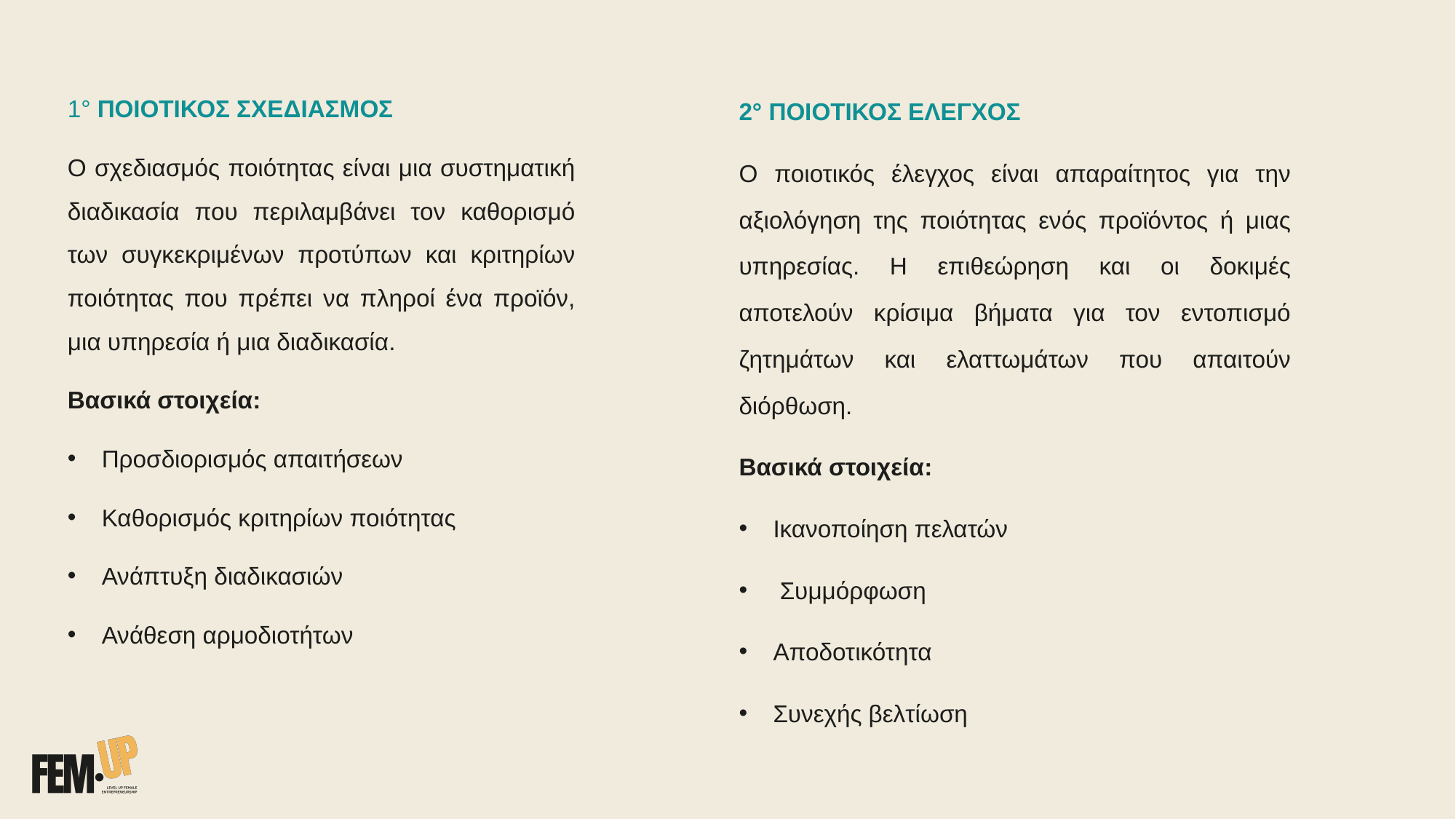

1° ΠΟΙΟΤΙΚΟΣ ΣΧΕΔΙΑΣΜΟΣ
Ο σχεδιασμός ποιότητας είναι μια συστηματική διαδικασία που περιλαμβάνει τον καθορισμό των συγκεκριμένων προτύπων και κριτηρίων ποιότητας που πρέπει να πληροί ένα προϊόν, μια υπηρεσία ή μια διαδικασία.
Βασικά στοιχεία:
Προσδιορισμός απαιτήσεων
Καθορισμός κριτηρίων ποιότητας
Ανάπτυξη διαδικασιών
Ανάθεση αρμοδιοτήτων
2° ΠΟΙΟΤΙΚΟΣ ΕΛΕΓΧΟΣ
Ο ποιοτικός έλεγχος είναι απαραίτητος για την αξιολόγηση της ποιότητας ενός προϊόντος ή μιας υπηρεσίας. Η επιθεώρηση και οι δοκιμές αποτελούν κρίσιμα βήματα για τον εντοπισμό ζητημάτων και ελαττωμάτων που απαιτούν διόρθωση.
Βασικά στοιχεία:
Ικανοποίηση πελατών
 Συμμόρφωση
Αποδοτικότητα
Συνεχής βελτίωση